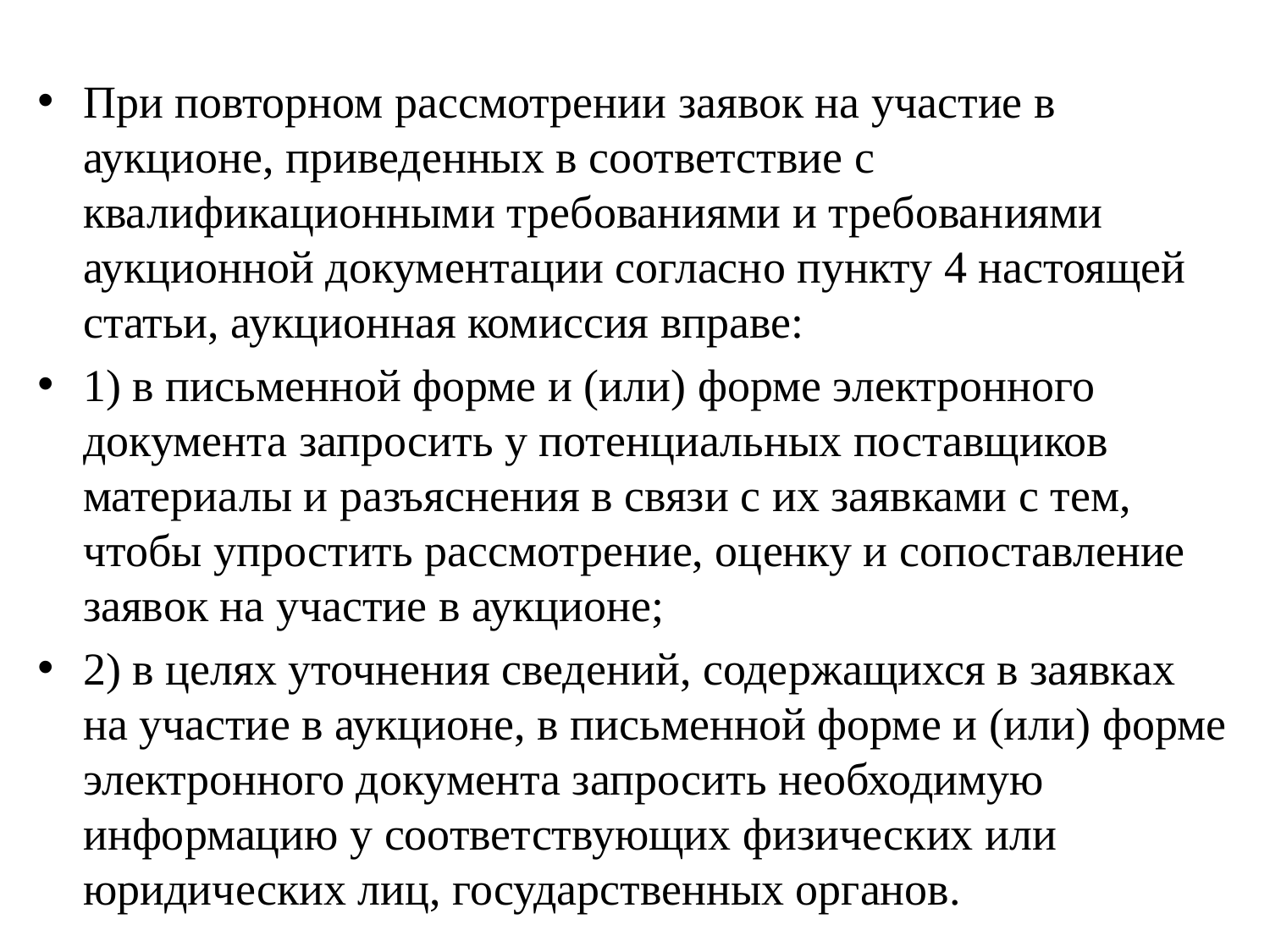

При повторном рассмотрении заявок на участие в аукционе, приведенных в соответствие с квалификационными требованиями и требованиями аукционной документации согласно пункту 4 настоящей статьи, аукционная комиссия вправе:
1) в письменной форме и (или) форме электронного документа запросить у потенциальных поставщиков материалы и разъяснения в связи с их заявками с тем, чтобы упростить рассмотрение, оценку и сопоставление заявок на участие в аукционе;
2) в целях уточнения сведений, содержащихся в заявках на участие в аукционе, в письменной форме и (или) форме электронного документа запросить необходимую информацию у соответствующих физических или юридических лиц, государственных органов.